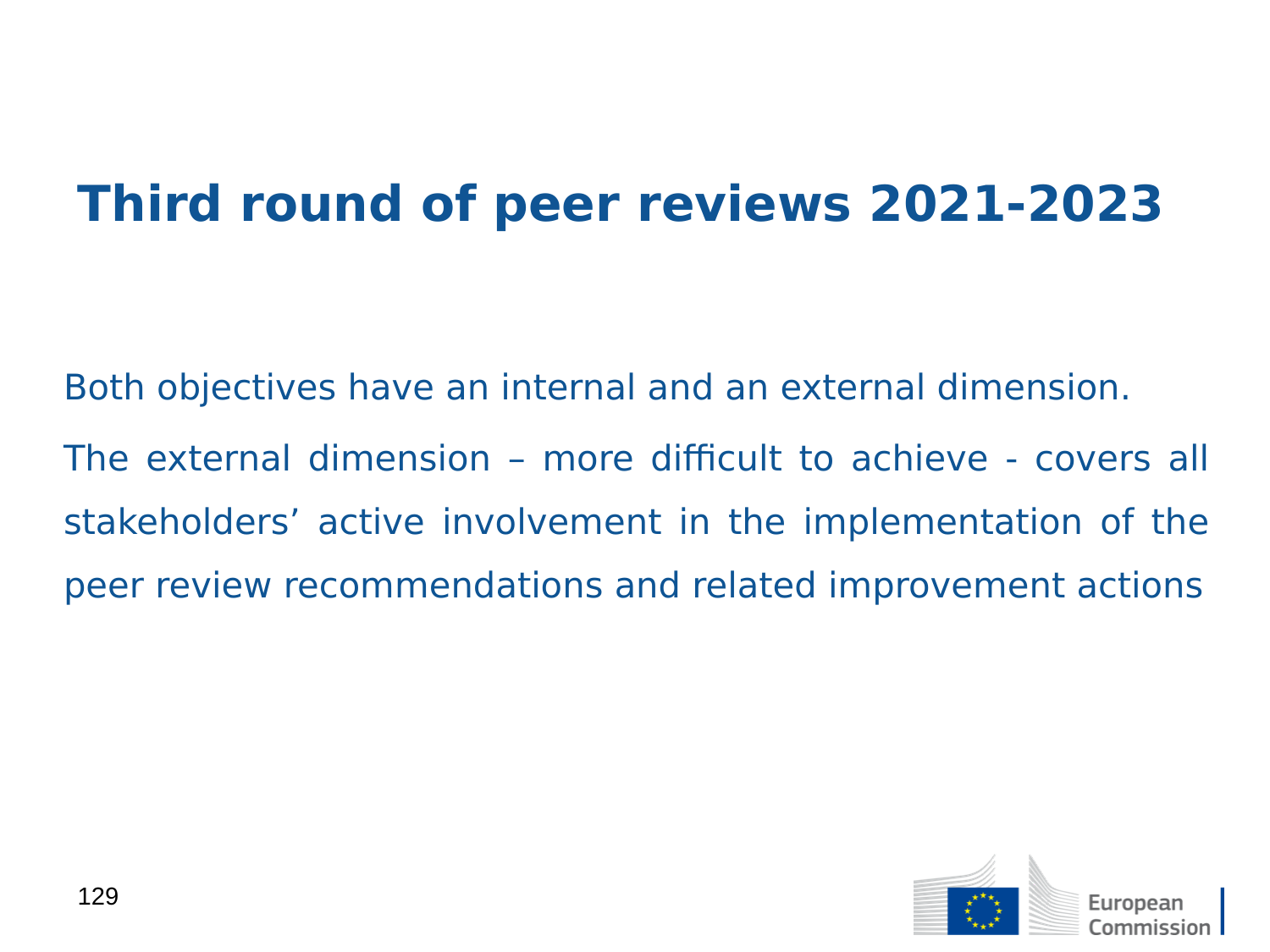

# Third round of peer reviews 2021-2023
Both objectives have an internal and an external dimension.
The external dimension – more difficult to achieve - covers all stakeholders’ active involvement in the implementation of the peer review recommendations and related improvement actions

129